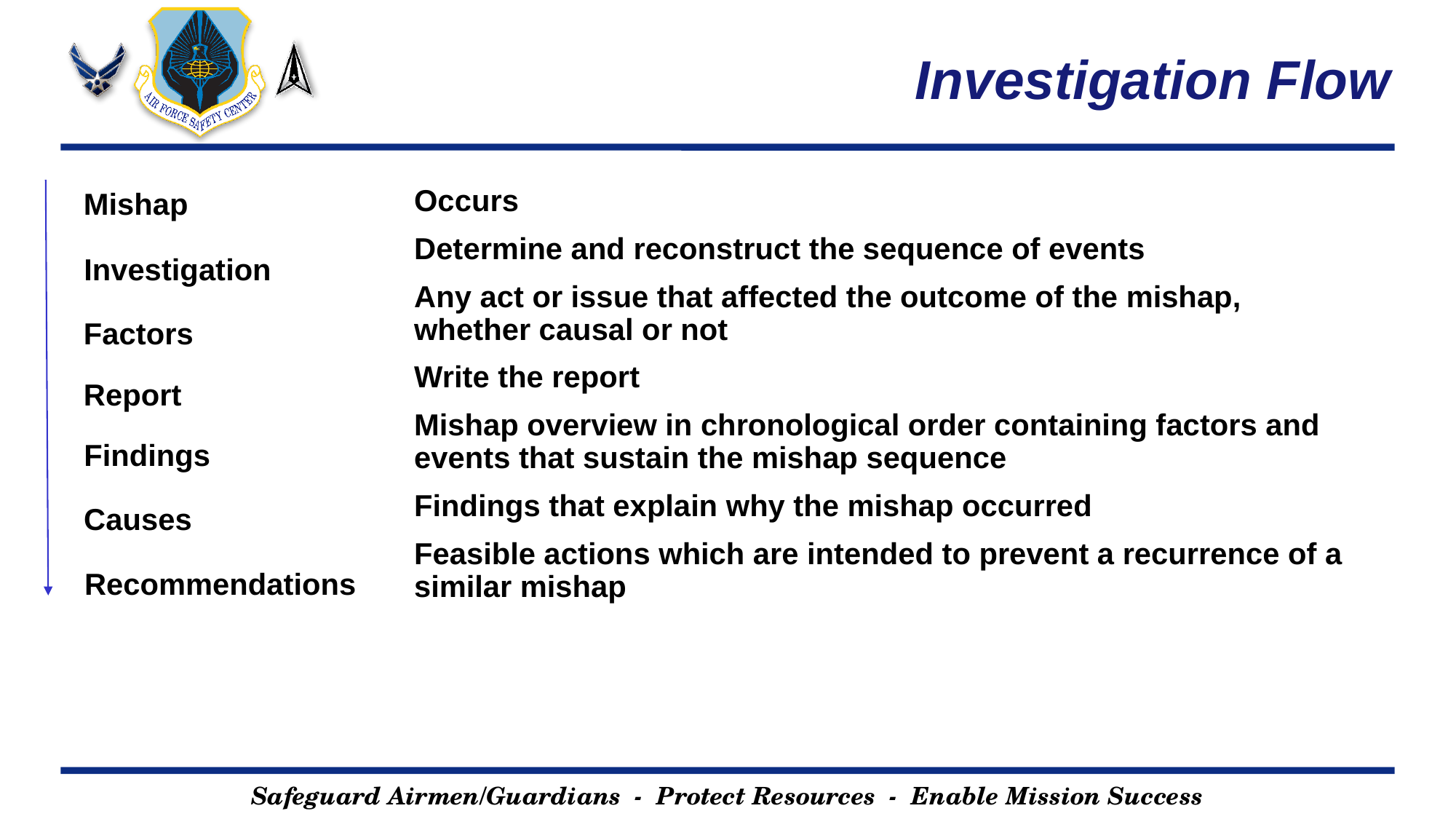

# Investigation Flow
Mishap
Occurs
Determine and reconstruct the sequence of events
Any act or issue that affected the outcome of the mishap, whether causal or not
Write the report
Mishap overview in chronological order containing factors and events that sustain the mishap sequence
Findings that explain why the mishap occurred
Feasible actions which are intended to prevent a recurrence of a similar mishap
Investigation
Factors
Report
Findings
Causes
Recommendations